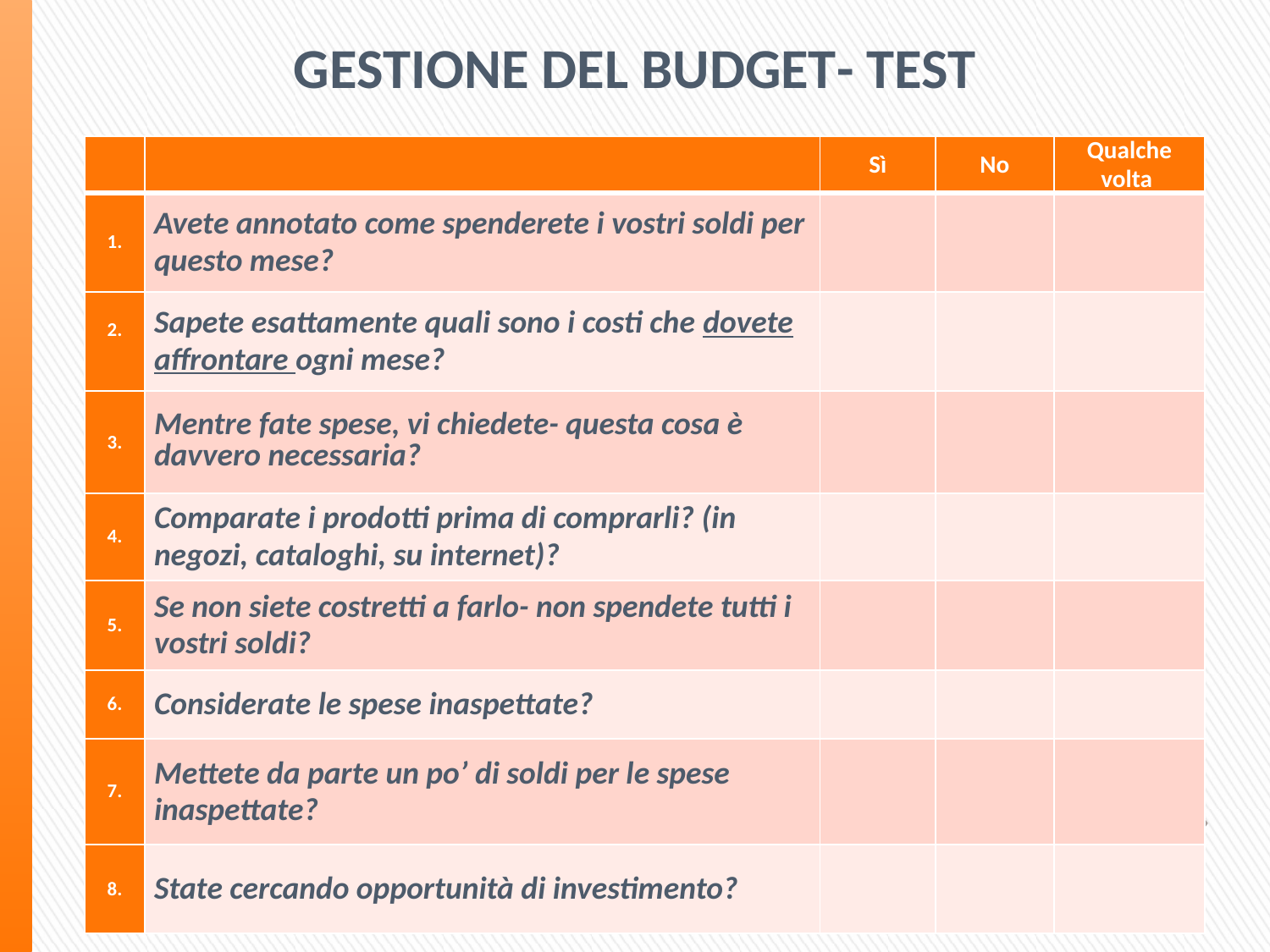

GESTIONE DEL BUDGET- TEST
|  |  | Sì | No | Qualche volta |
| --- | --- | --- | --- | --- |
| 1. | Avete annotato come spenderete i vostri soldi per questo mese? |  |  |  |
| 2. | Sapete esattamente quali sono i costi che dovete affrontare ogni mese? |  |  |  |
| 3. | Mentre fate spese, vi chiedete- questa cosa è davvero necessaria? |  |  |  |
| 4. | Comparate i prodotti prima di comprarli? (in negozi, cataloghi, su internet)? |  |  |  |
| 5. | Se non siete costretti a farlo- non spendete tutti i vostri soldi? |  |  |  |
| 6. | Considerate le spese inaspettate? |  |  |  |
| 7. | Mettete da parte un po’ di soldi per le spese inaspettate? |  |  |  |
| 8. | State cercando opportunità di investimento? |  |  |  |